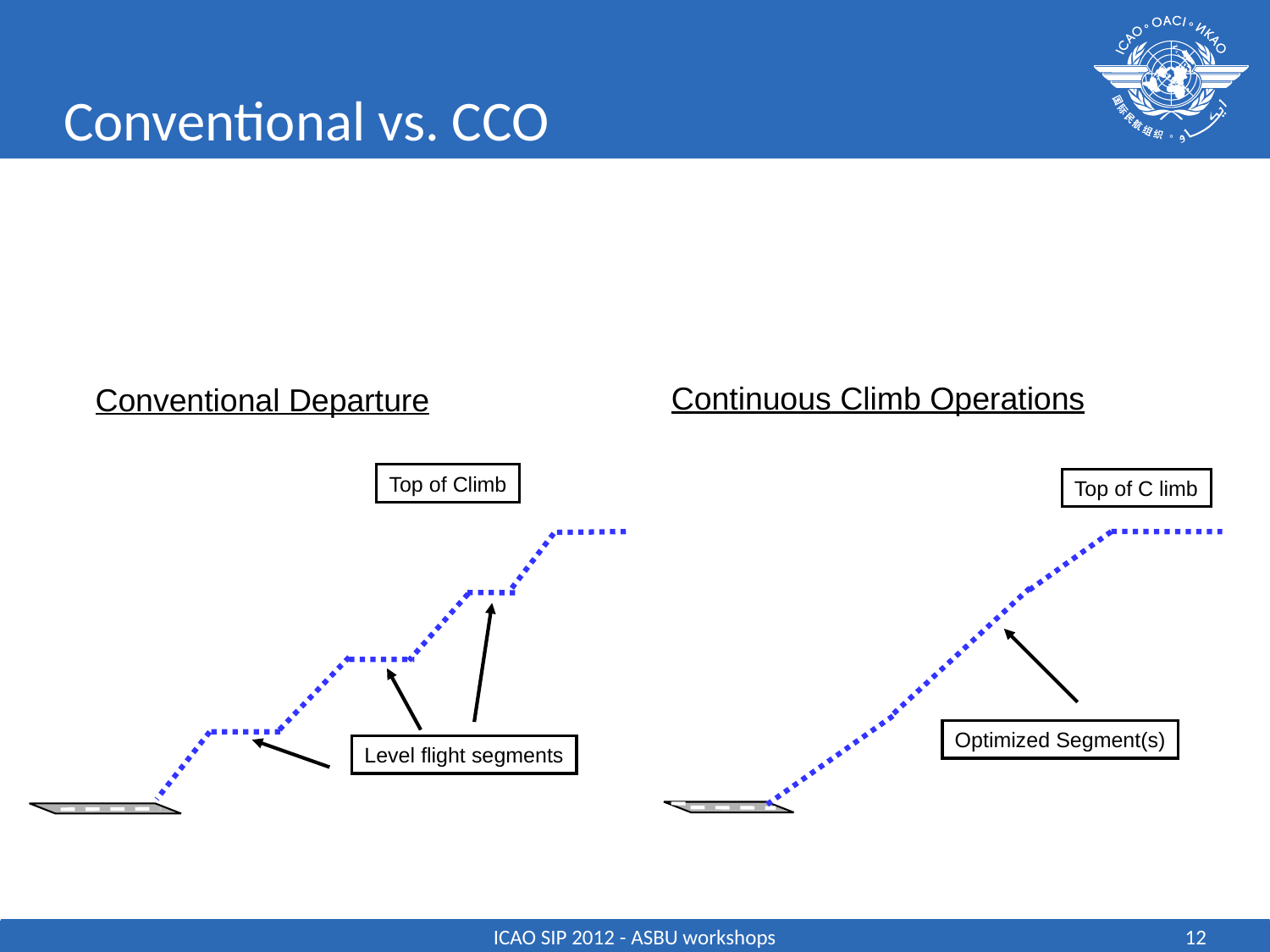

# Conventional vs. CCO
Continuous Climb Operations
Conventional Departure
Top of Climb
Top of C limb

Level flight segments

Optimized Segment(s)

ICAO SIP 2012 - ASBU workshops
12